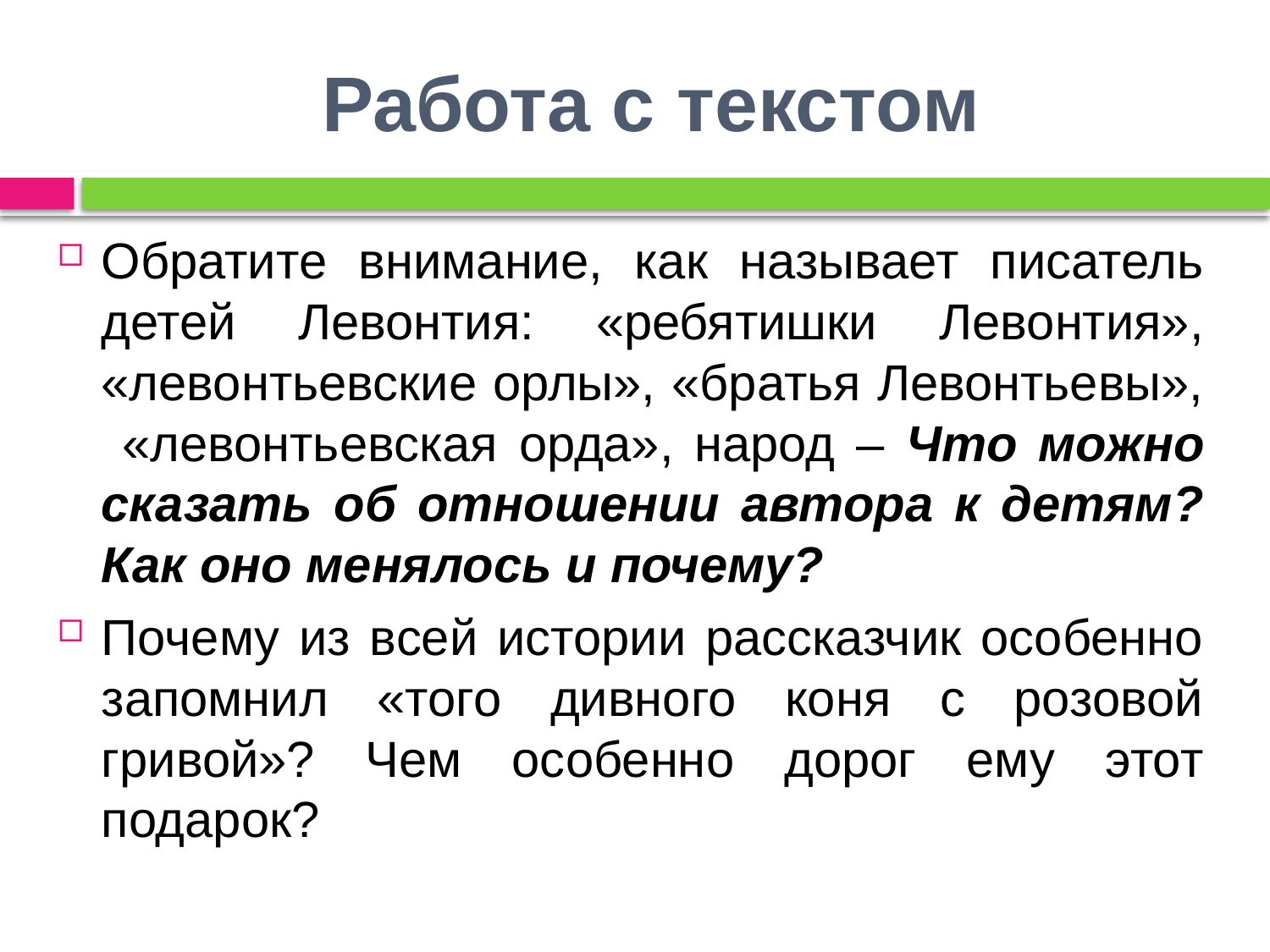

# Работа с текстом
Обратите внимание, как называет писатель детей Левонтия: «ребятишки Левонтия», «левонтьевские орлы», «братья Левонтьевы»,  «левонтьевская орда», народ – Что можно сказать об отношении автора к детям? Как оно менялось и почему?
Почему из всей истории рассказчик особенно запомнил «того дивного коня с розовой гривой»? Чем особенно дорог ему этот подарок?